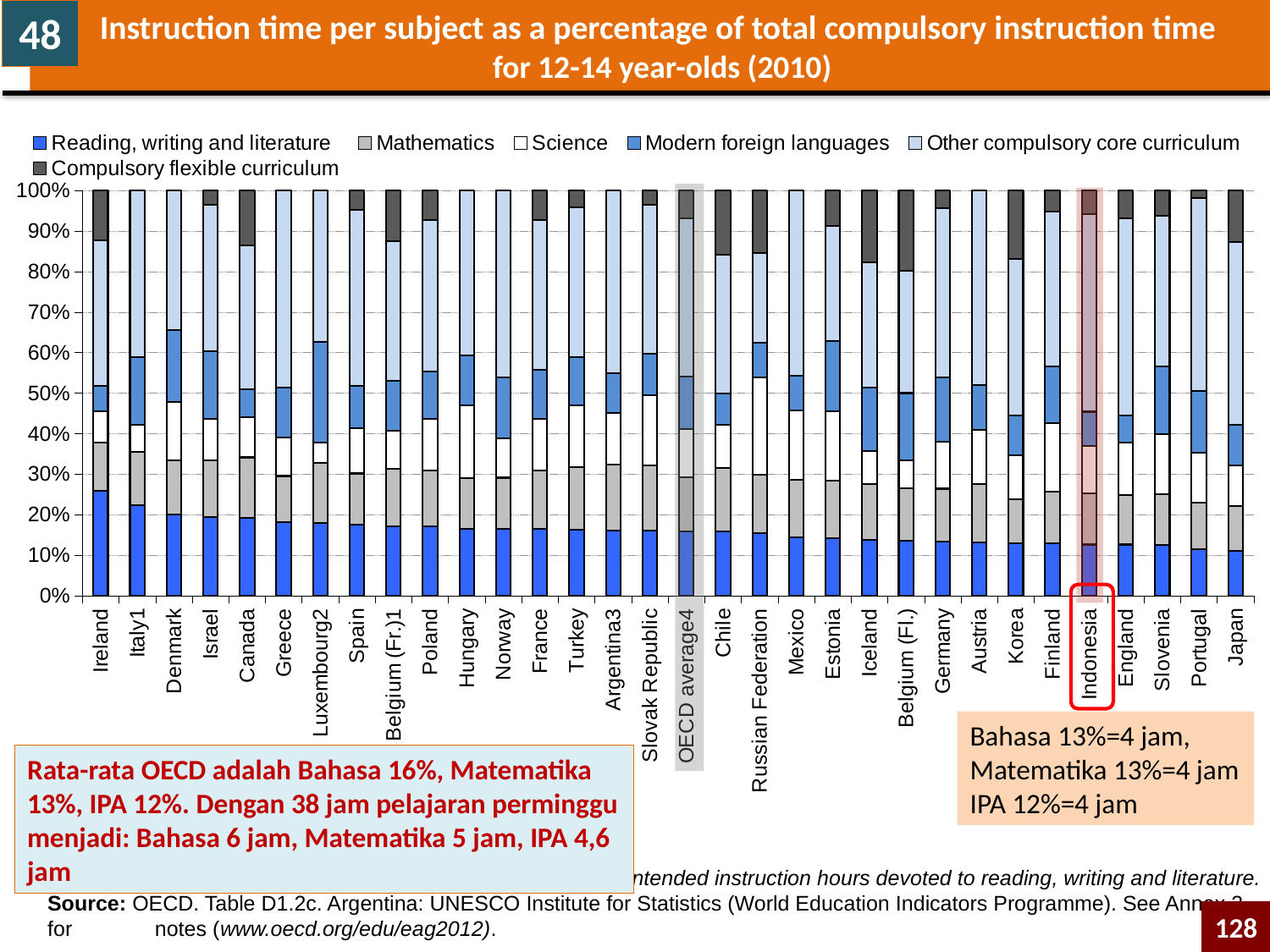

48
Instruction time per subject as a percentage of total compulsory instruction time
for 12-14 year-olds (2010)

### Chart

| Category | Reading, writing and literature | Mathematics | Science | Modern foreign languages | Other compulsory core curriculum | Compulsory flexible curriculum |
|---|---|---|---|---|---|---|
| Ireland | 25.84061266004548 | 11.94208448007658 | 7.704918032786884 | 6.394639224602131 | 35.89565633600594 | 12.22208926648322 |
| Italy1 | 22.22222222222213 | 13.33333333333333 | 6.666666666666667 | 16.66666666666667 | 41.11111111111111 | 0.0 |
| Denmark | 20.0 | 13.33333333333333 | 14.44444444444445 | 17.77777777777778 | 34.44444444444424 | 0.0 |
| Israel | 19.31621032858953 | 14.18052017509368 | 10.21146904646989 | 16.68812788025948 | 36.10440771709199 | 3.49926485249531 |
| Canada | 19.07945149386973 | 14.86311036328619 | 9.766812230337873 | 6.919069711180491 | 35.38696196034134 | 13.41126036221222 |
| Greece | 18.09523809523809 | 11.42857142857139 | 9.523809523809524 | 12.38095238095238 | 48.57142857142844 | 0.0 |
| Luxembourg2 | 17.8414096916299 | 14.86784140969163 | 5.0660792951542 | 24.88986784140969 | 37.33480176211437 | 0.0 |
| Spain | 17.46031746031746 | 12.6984126984127 | 11.26984126984127 | 10.44444444444445 | 43.36507936507937 | 4.761904761904762 |
| Belgium (Fr.)1 | 17.1875 | 14.06250000000003 | 9.375000000000027 | 12.5 | 34.375 | 12.5 |
| Poland | 17.00284415966523 | 13.87099937886172 | 12.71045146948249 | 11.75585994965511 | 37.40233417241492 | 7.257510869920534 |
| Hungary | 16.5535754231601 | 12.41518156737007 | 17.91439862799195 | 12.41518156737007 | 40.70166281410786 | 0.0 |
| Norway | 16.4274322169058 | 12.67942583732057 | 9.728867623604433 | 15.1116427432217 | 46.05263157894724 | 0.0 |
| France | 16.36541531489778 | 14.54245841701427 | 12.7280841787253 | 12.12214841134971 | 36.9706644695057 | 7.27122920850715 |
| Turkey | 16.27604166666667 | 15.36458333333337 | 15.36458333333337 | 11.84895833333332 | 36.97916666666649 | 4.166666666666667 |
| Argentina3 | 16.12903225806452 | 16.12903225806452 | 12.90322580645161 | 9.67741935483872 | 45.16129032258066 | 0.0 |
| Slovak Republic | 16.0919540229886 | 16.0919540229886 | 17.24137931034483 | 10.3448275862069 | 36.78160919540215 | 3.448275862068965 |
| OECD average4 | 15.96828836815634 | 13.39404632730578 | 11.88669396058859 | 12.98956822539162 | 39.38787633369837 | 6.837013800780627 |
| Chile | 15.7894736842105 | 15.7894736842105 | 10.52631578947366 | 7.894736842105234 | 34.21052631578948 | 15.7894736842105 |
| Russian Federation | 15.38461538461538 | 14.42307692307692 | 24.03846153846153 | 8.653846153846173 | 22.11538461538463 | 15.38461538461538 |
| Mexico | 14.2857142857143 | 14.2857142857143 | 17.1428571428572 | 8.571428571428571 | 45.71428571428571 | 0.0 |
| Estonia | 14.18181818181813 | 14.18181818181813 | 17.09090909090909 | 17.45454545454545 | 28.3636363636363 | 8.727272727272679 |
| Iceland | 13.76146788990828 | 13.76146788990828 | 8.256880733944975 | 15.59633027522939 | 30.8868501529052 | 17.73700305810397 |
| Belgium (Fl.) | 13.54166666666667 | 13.02083333333333 | 6.770833333333348 | 16.66666666666667 | 30.20833333333319 | 19.79166666666667 |
| Germany | 13.40221482945537 | 12.99088425531199 | 11.67757682078254 | 15.70693287186307 | 41.89863109837808 | 4.323760124209048 |
| Austria | 13.13625643298471 | 14.44243785760635 | 13.36075815173859 | 11.10975286435578 | 47.95079469331441 | 0.0 |
| Korea | 12.87128712871287 | 10.89108910891089 | 10.89108910891089 | 9.900990099009936 | 38.61386138613859 | 16.8316831683169 |
| Finland | 12.84403669724774 | 12.84403669724774 | 17.00305810397554 | 13.94495412844037 | 38.22629969418961 | 5.137614678899066 |
| Indonesia | 12.58823529411765 | 12.58823529411765 | 11.76470588235294 | 8.470588235294127 | 48.70588235294119 | 5.882352941176467 |
| England | 12.58111031002163 | 12.14852198990627 | 13.04974765681327 | 6.705118961788028 | 48.55803893294897 | 6.84931506849315 |
| Slovenia | 12.4407039020658 | 12.48661055853102 | 14.98087222647284 | 16.6794185156848 | 37.1690895179801 | 6.243305279265476 |
| Portugal | 11.42857142857139 | 11.42857142857139 | 12.38095238095238 | 15.23809523809524 | 47.61904761904742 | 1.904761904761908 |
| Japan | 11.08752811480343 | 11.08752811480343 | 9.978775303323088 | 9.978775303323088 | 45.14207875312826 | 12.72531441061868 |
Bahasa 13%=4 jam, Matematika 13%=4 jam
IPA 12%=4 jam
Rata-rata OECD adalah Bahasa 16%, Matematika 13%, IPA 12%. Dengan 38 jam pelajaran perminggu menjadi: Bahasa 6 jam, Matematika 5 jam, IPA 4,6 jam
Countries are ranked in descending order of the proportion of intended instruction hours devoted to reading, writing and literature.
Source: OECD. Table D1.2c. Argentina: UNESCO Institute for Statistics (World Education Indicators Programme). See Annex 3 for              notes (www.oecd.org/edu/eag2012).
128